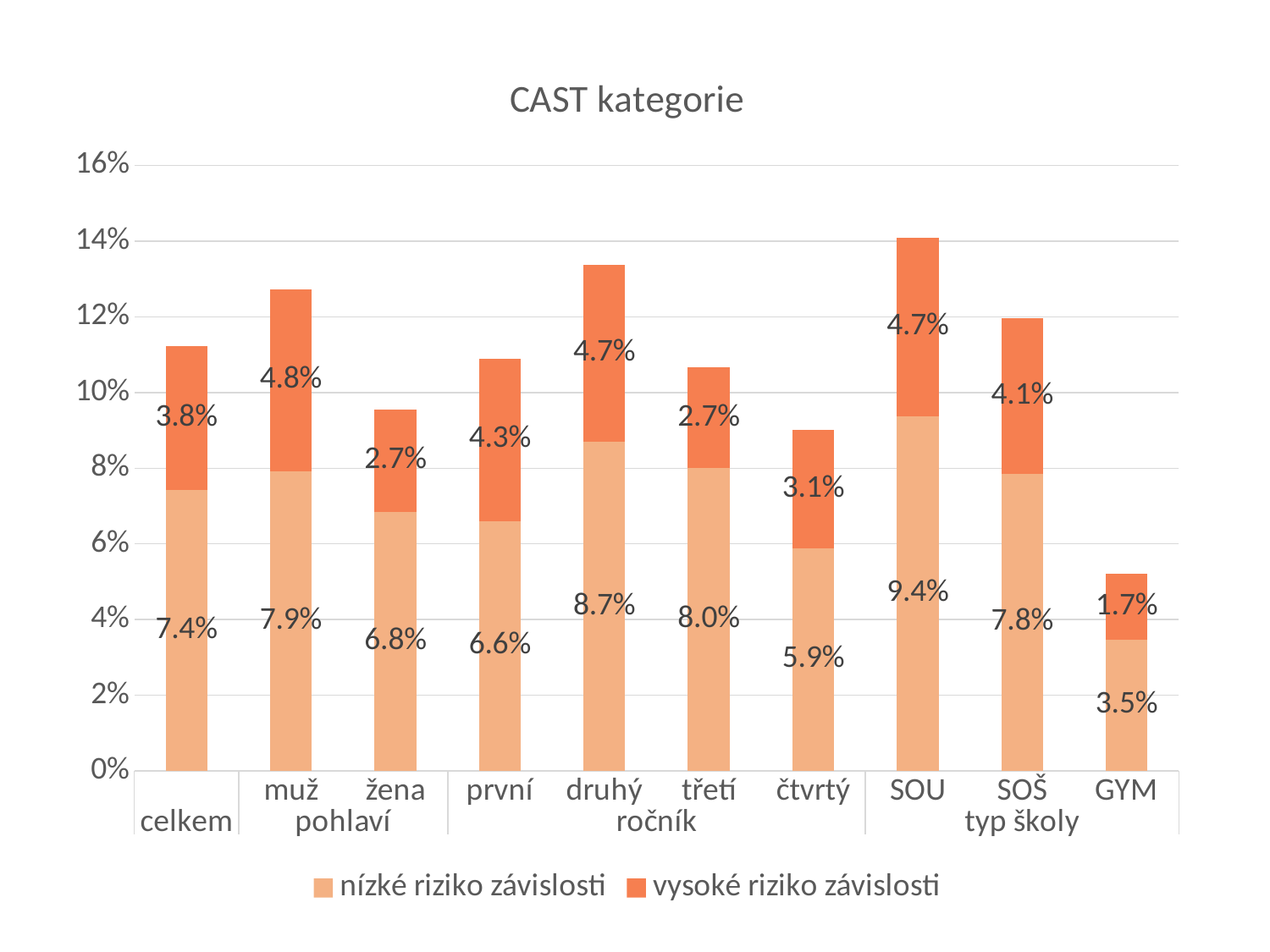

### Chart:

| Category | nízké riziko závislosti | vysoké riziko závislosti |
|---|---|---|
|  | 0.07415229993676044 | 0.03820284721320186 |
| muž | 0.07926628325263975 | 0.0480459458958071 |
| žena | 0.06838785107767693 | 0.027107770153679333 |
| první | 0.06606002847385349 | 0.04296643028511562 |
| druhý | 0.08694527519210862 | 0.046834442171919476 |
| třetí | 0.08000238820481315 | 0.026574521773825254 |
| čtvrtý | 0.05885249490535779 | 0.03132191427836683 |
| SOU | 0.09375374931698702 | 0.047266290500678154 |
| SOŠ | 0.07841612878269973 | 0.04115031372950843 |
| GYM | 0.03467068540259814 | 0.01747897191873826 |